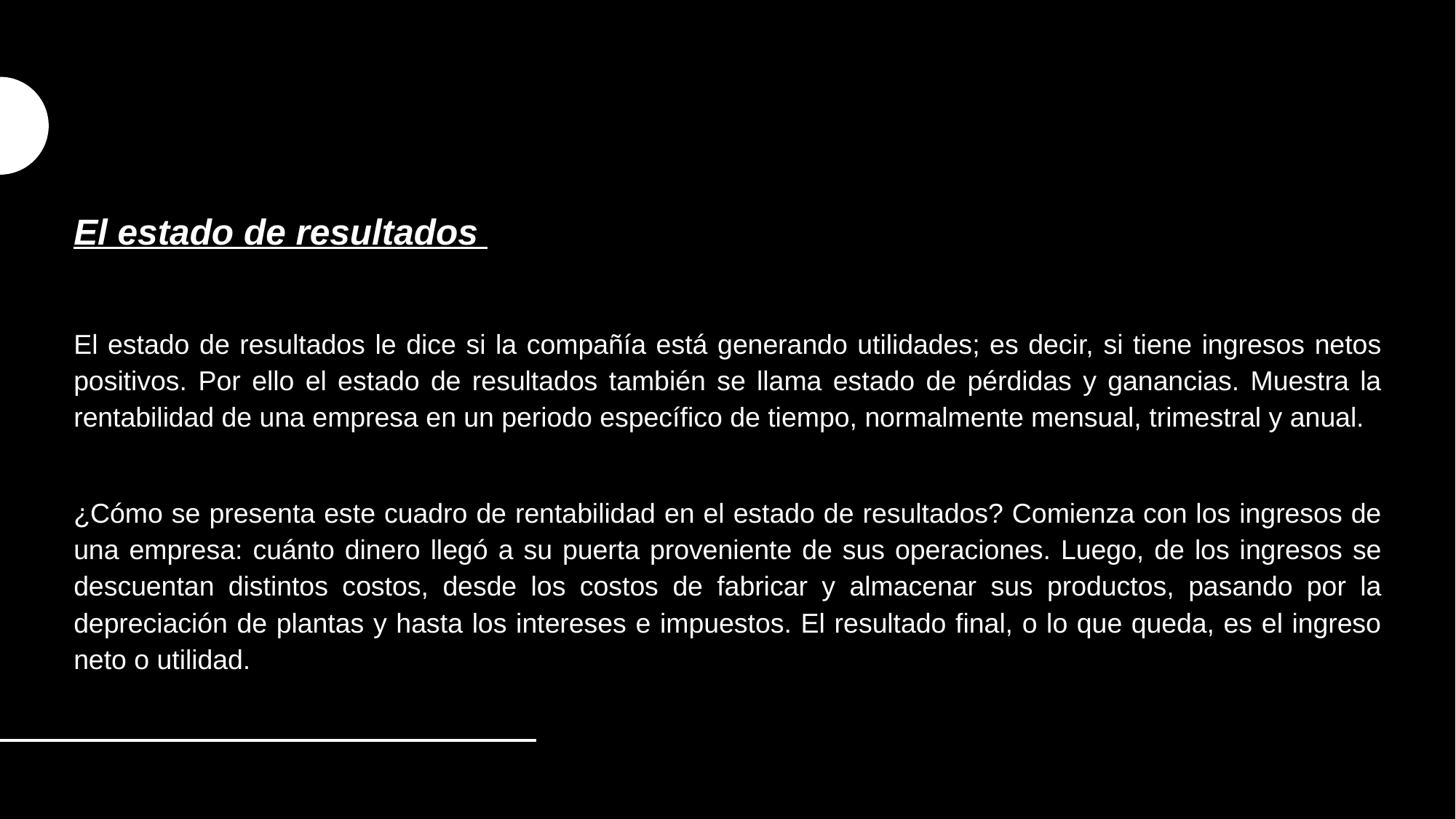

El estado de resultados

El estado de resultados le dice si la compañía está generando utilidades; es decir, si tiene ingresos netos positivos. Por ello el estado de resultados también se llama estado de pérdidas y ganancias. Muestra la rentabilidad de una empresa en un periodo específico de tiempo, normalmente mensual, trimestral y anual.

¿Cómo se presenta este cuadro de rentabilidad en el estado de resultados? Comienza con los ingresos de una empresa: cuánto dinero llegó a su puerta proveniente de sus operaciones. Luego, de los ingresos se descuentan distintos costos, desde los costos de fabricar y almacenar sus productos, pasando por la depreciación de plantas y hasta los intereses e impuestos. El resultado final, o lo que queda, es el ingreso neto o utilidad.